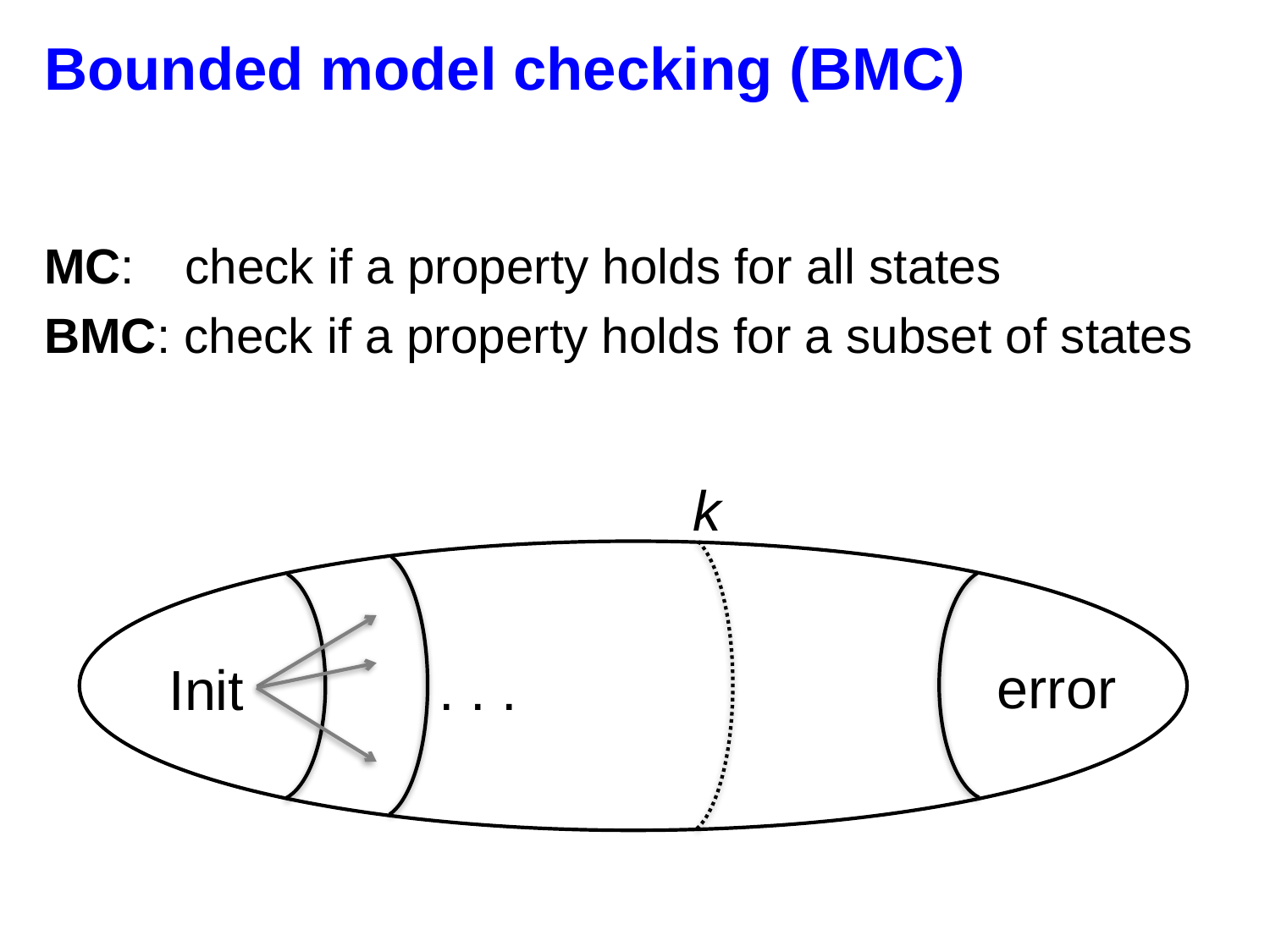

# Bounded model checking (BMC)
MC: 	 check if a property holds for all states
BMC: check if a property holds for a subset of states

k

error
Init
. . .